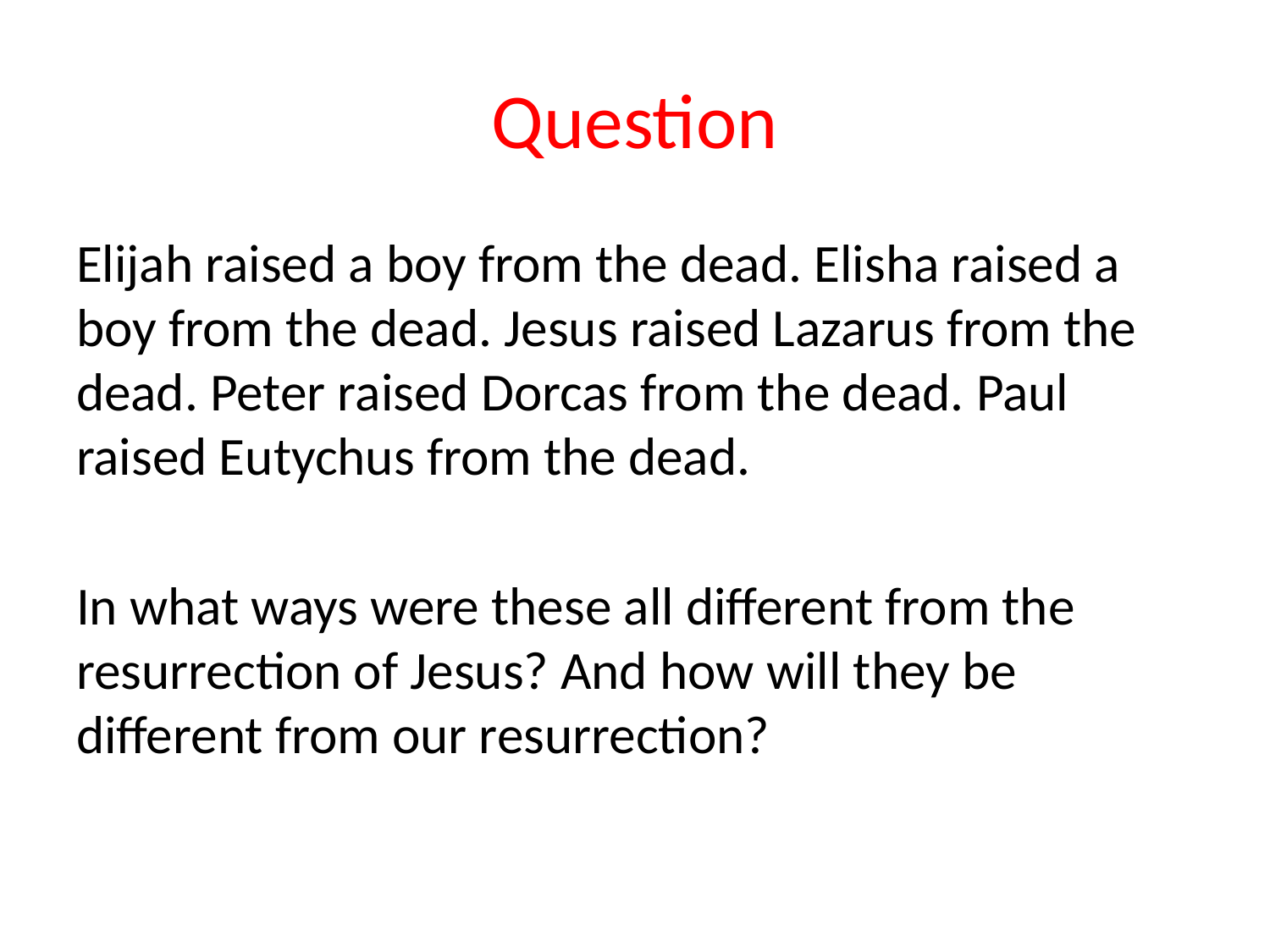

# Question
Elijah raised a boy from the dead. Elisha raised a boy from the dead. Jesus raised Lazarus from the dead. Peter raised Dorcas from the dead. Paul raised Eutychus from the dead.

In what ways were these all different from the resurrection of Jesus? And how will they be different from our resurrection?